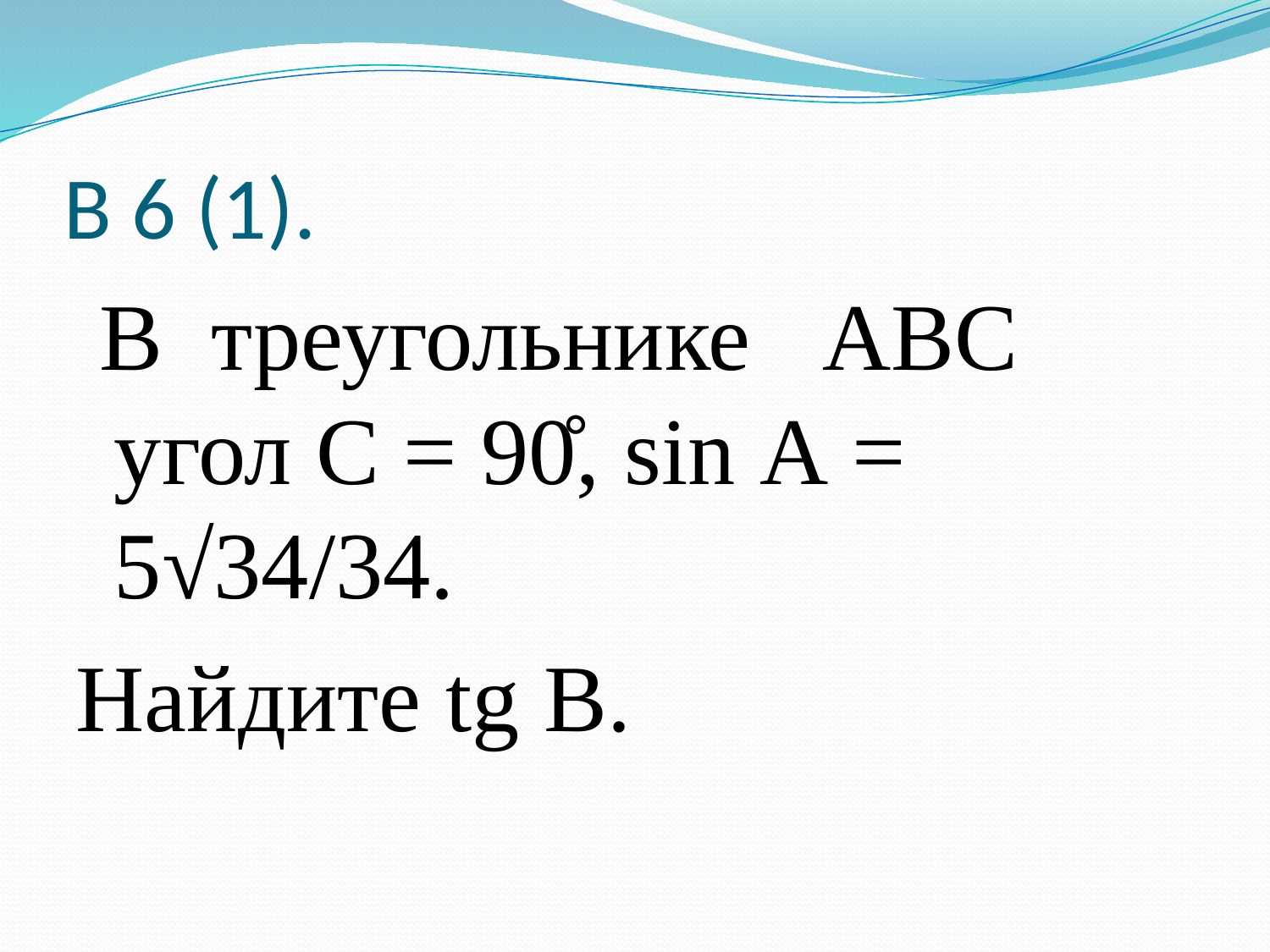

# В 6 (1).
 В  треугольнике   АВС  угол С = 90̊, sin А = 5√34/34.
Найдите tg В.